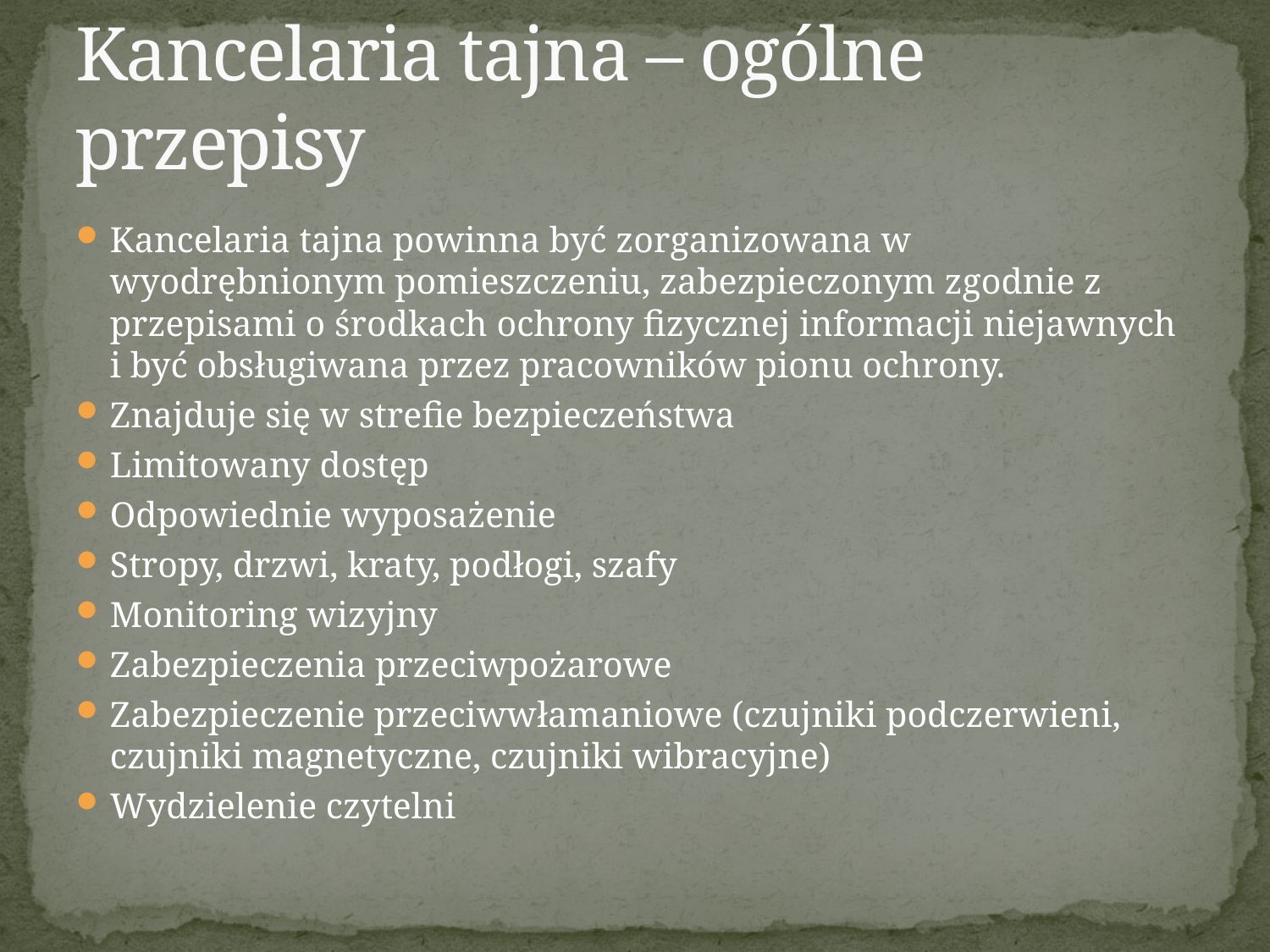

# Kancelaria tajna – ogólne przepisy
Kancelaria tajna powinna być zorganizowana w wyodrębnionym pomieszczeniu, zabezpieczonym zgodnie z przepisami o środkach ochrony fizycznej informacji niejawnych i być obsługiwana przez pracowników pionu ochrony.
Znajduje się w strefie bezpieczeństwa
Limitowany dostęp
Odpowiednie wyposażenie
Stropy, drzwi, kraty, podłogi, szafy
Monitoring wizyjny
Zabezpieczenia przeciwpożarowe
Zabezpieczenie przeciwwłamaniowe (czujniki podczerwieni, czujniki magnetyczne, czujniki wibracyjne)
Wydzielenie czytelni